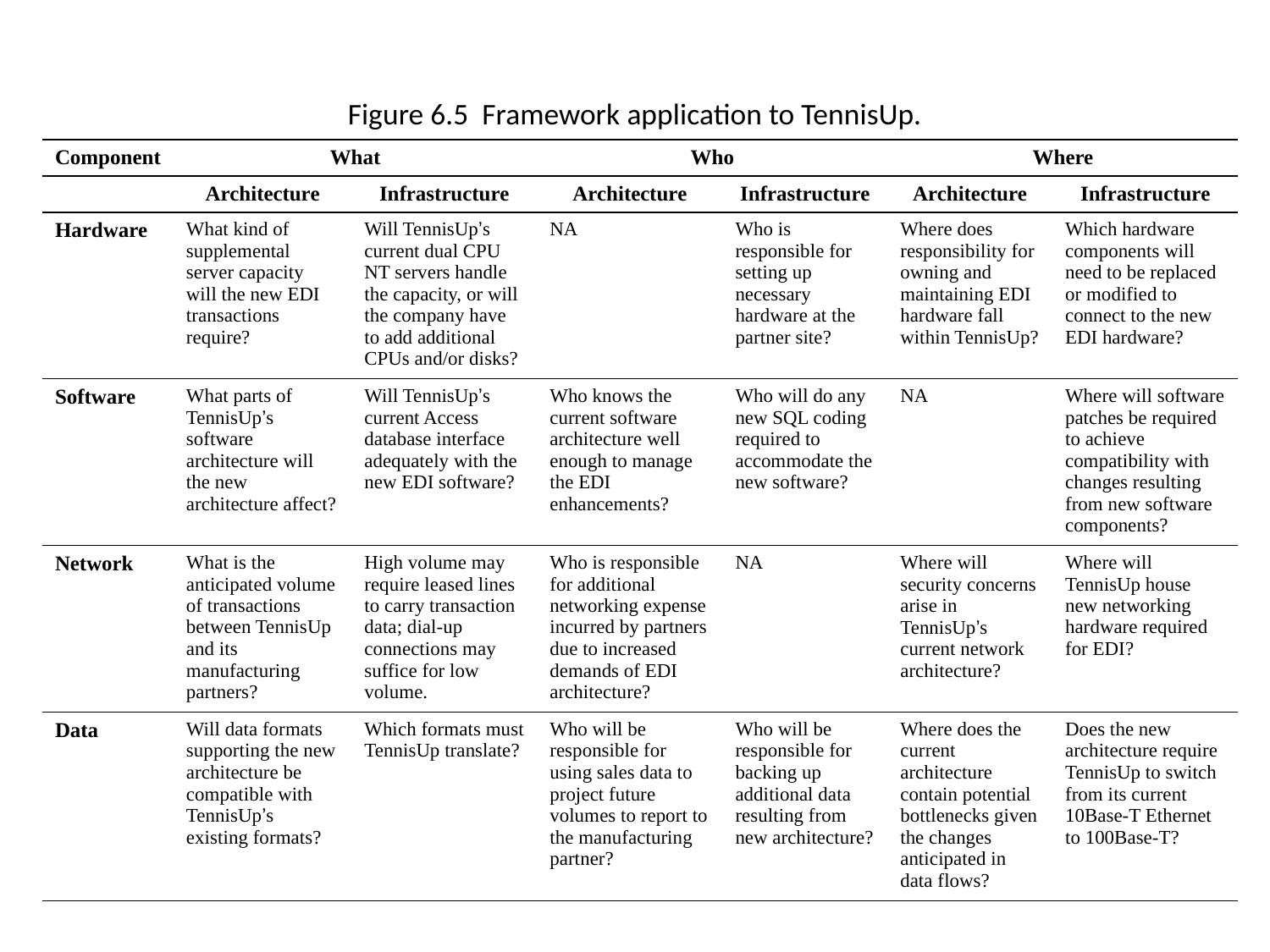

Figure 6.5  Framework application to TennisUp.
| Component | What |  | Who |  | Where |  |
| --- | --- | --- | --- | --- | --- | --- |
|  | Architecture | Infrastructure | Architecture | Infrastructure | Architecture | Infrastructure |
| Hardware | What kind of supplemental server capacity will the new EDI transactions require? | Will TennisUp’s current dual CPU NT servers handle the capacity, or will the company have to add additional CPUs and/or disks? | NA | Who is responsible for setting up necessary hardware at the partner site? | Where does responsibility for owning and maintaining EDI hardware fall within TennisUp? | Which hardware components will need to be replaced or modified to connect to the new EDI hardware? |
| Software | What parts of TennisUp’s software architecture will the new architecture affect? | Will TennisUp’s current Access database interface adequately with the new EDI software? | Who knows the current software architecture well enough to manage the EDI enhancements? | Who will do any new SQL coding required to accommodate the new software? | NA | Where will software patches be required to achieve compatibility with changes resulting from new software components? |
| Network | What is the anticipated volume of transactions between TennisUp and its manufacturing partners? | High volume may require leased lines to carry transaction data; dial-up connections may suffice for low volume. | Who is responsible for additional networking expense incurred by partners due to increased demands of EDI architecture? | NA | Where will security concerns arise in TennisUp’s current network architecture? | Where will TennisUp house new networking hardware required for EDI? |
| Data | Will data formats supporting the new architecture be compatible with TennisUp’s existing formats? | Which formats must TennisUp translate? | Who will be responsible for using sales data to project future volumes to report to the manufacturing partner? | Who will be responsible for backing up additional data resulting from new architecture? | Where does the current architecture contain potential bottlenecks given the changes anticipated in data flows? | Does the new architecture require TennisUp to switch from its current 10Base-T Ethernet to 100Base-T? |